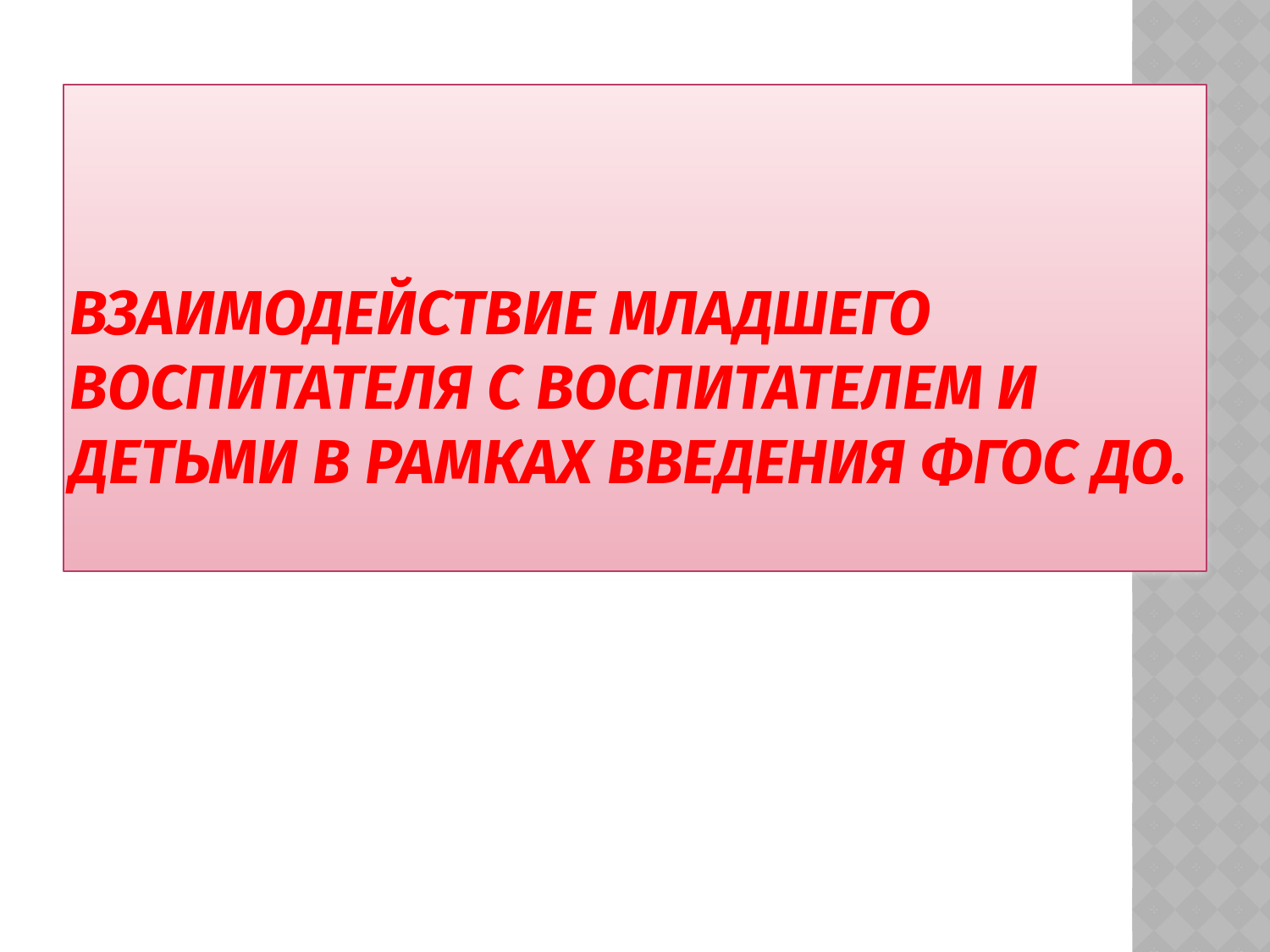

# Взаимодействие младшего воспитателя с воспитателем и детьми в рамках введения ФГОС ДО.